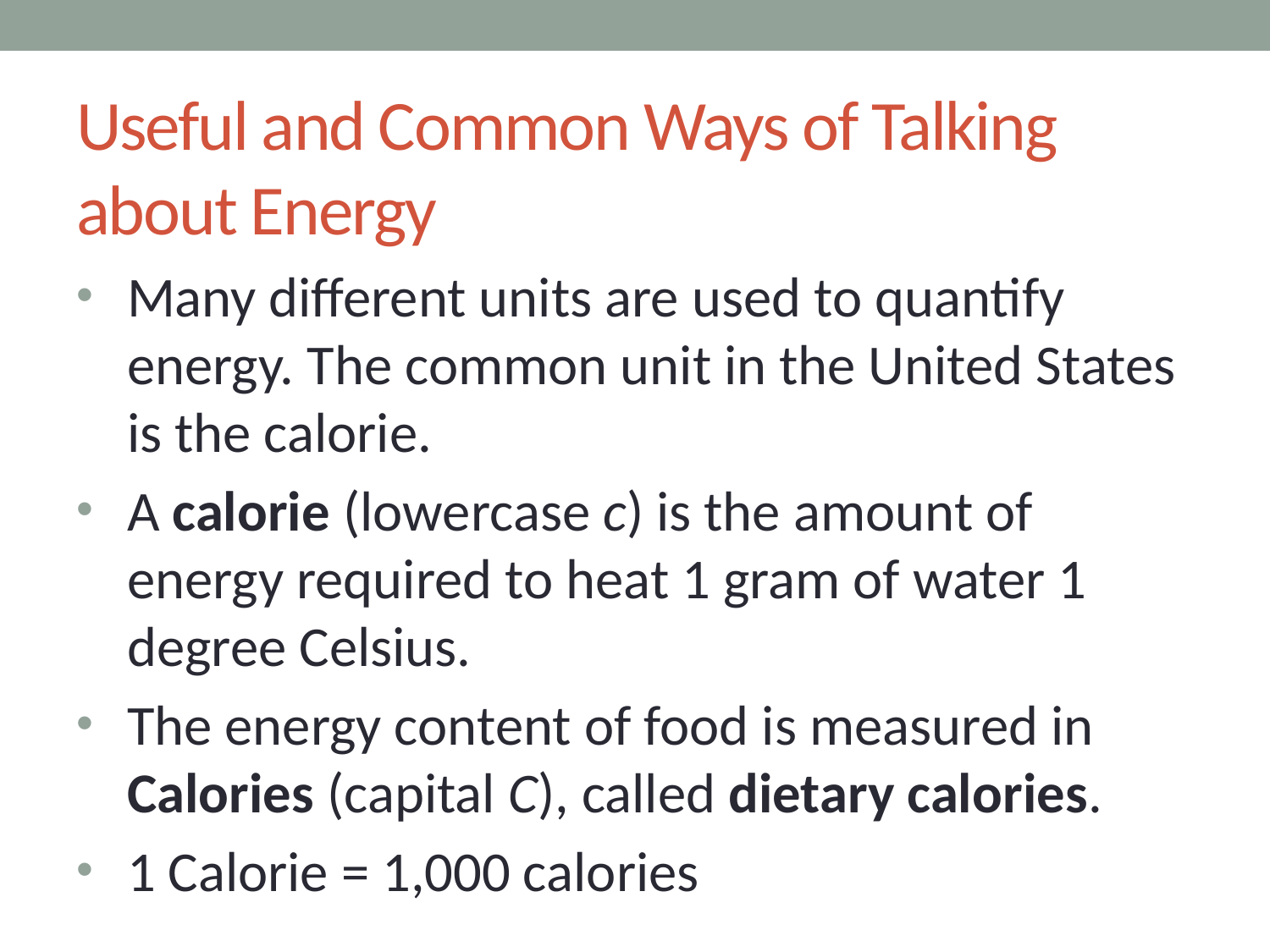

# Useful and Common Ways of Talking about Energy
Many different units are used to quantify energy. The common unit in the United States is the calorie.
A calorie (lowercase c) is the amount of energy required to heat 1 gram of water 1 degree Celsius.
The energy content of food is measured in Calories (capital C), called dietary calories.
1 Calorie = 1,000 calories